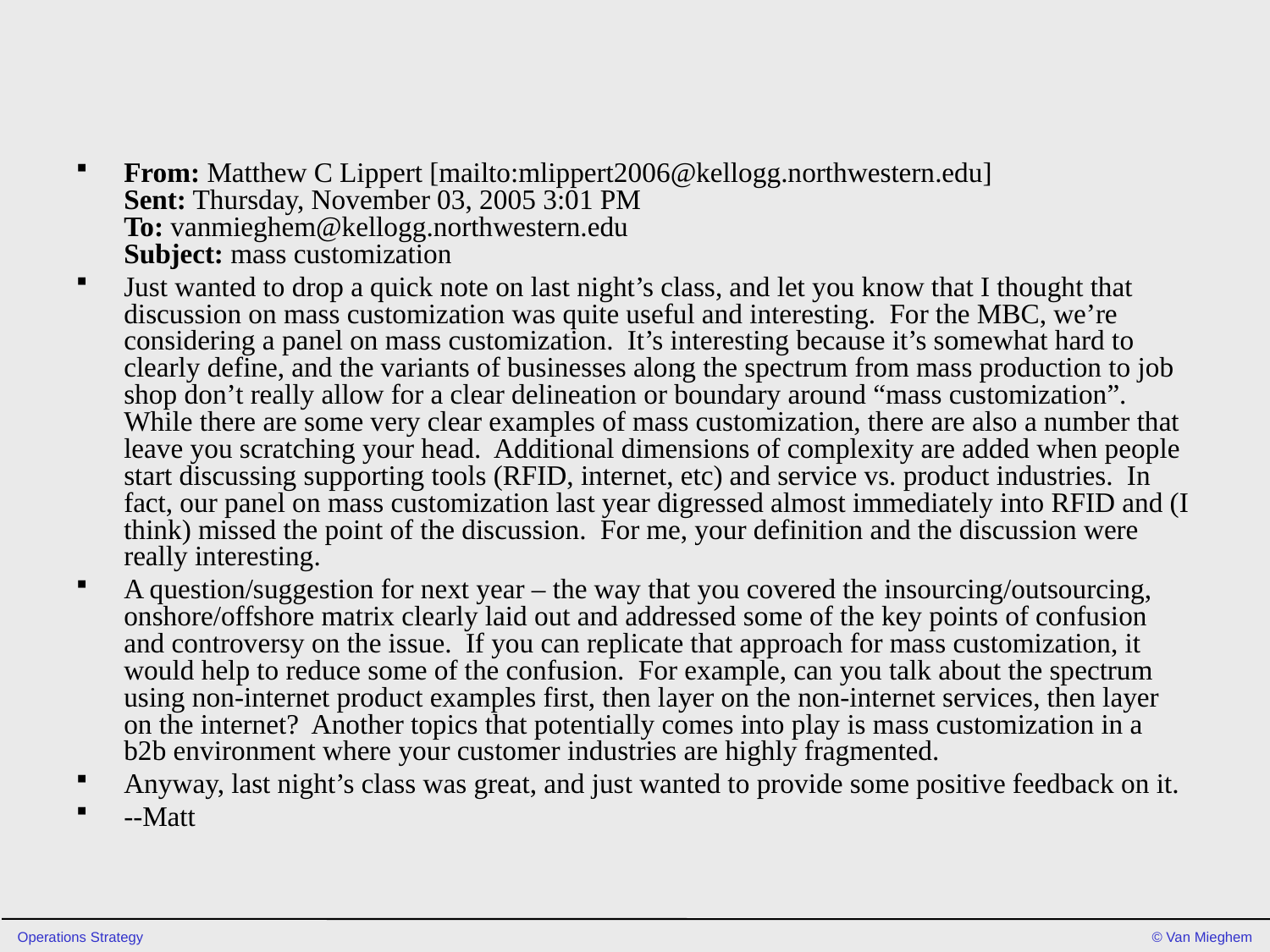

#
From: Matthew C Lippert [mailto:mlippert2006@kellogg.northwestern.edu]
Sent: Thursday, November 03, 2005 3:01 PM
To: vanmieghem@kellogg.northwestern.edu
Subject: mass customization
Just wanted to drop a quick note on last night’s class, and let you know that I thought that discussion on mass customization was quite useful and interesting.  For the MBC, we’re considering a panel on mass customization.  It’s interesting because it’s somewhat hard to clearly define, and the variants of businesses along the spectrum from mass production to job shop don’t really allow for a clear delineation or boundary around “mass customization”.  While there are some very clear examples of mass customization, there are also a number that leave you scratching your head.  Additional dimensions of complexity are added when people start discussing supporting tools (RFID, internet, etc) and service vs. product industries.  In fact, our panel on mass customization last year digressed almost immediately into RFID and (I think) missed the point of the discussion.  For me, your definition and the discussion were really interesting.
A question/suggestion for next year – the way that you covered the insourcing/outsourcing, onshore/offshore matrix clearly laid out and addressed some of the key points of confusion and controversy on the issue.  If you can replicate that approach for mass customization, it would help to reduce some of the confusion.  For example, can you talk about the spectrum using non-internet product examples first, then layer on the non-internet services, then layer on the internet?  Another topics that potentially comes into play is mass customization in a b2b environment where your customer industries are highly fragmented.
Anyway, last night’s class was great, and just wanted to provide some positive feedback on it.
--Matt